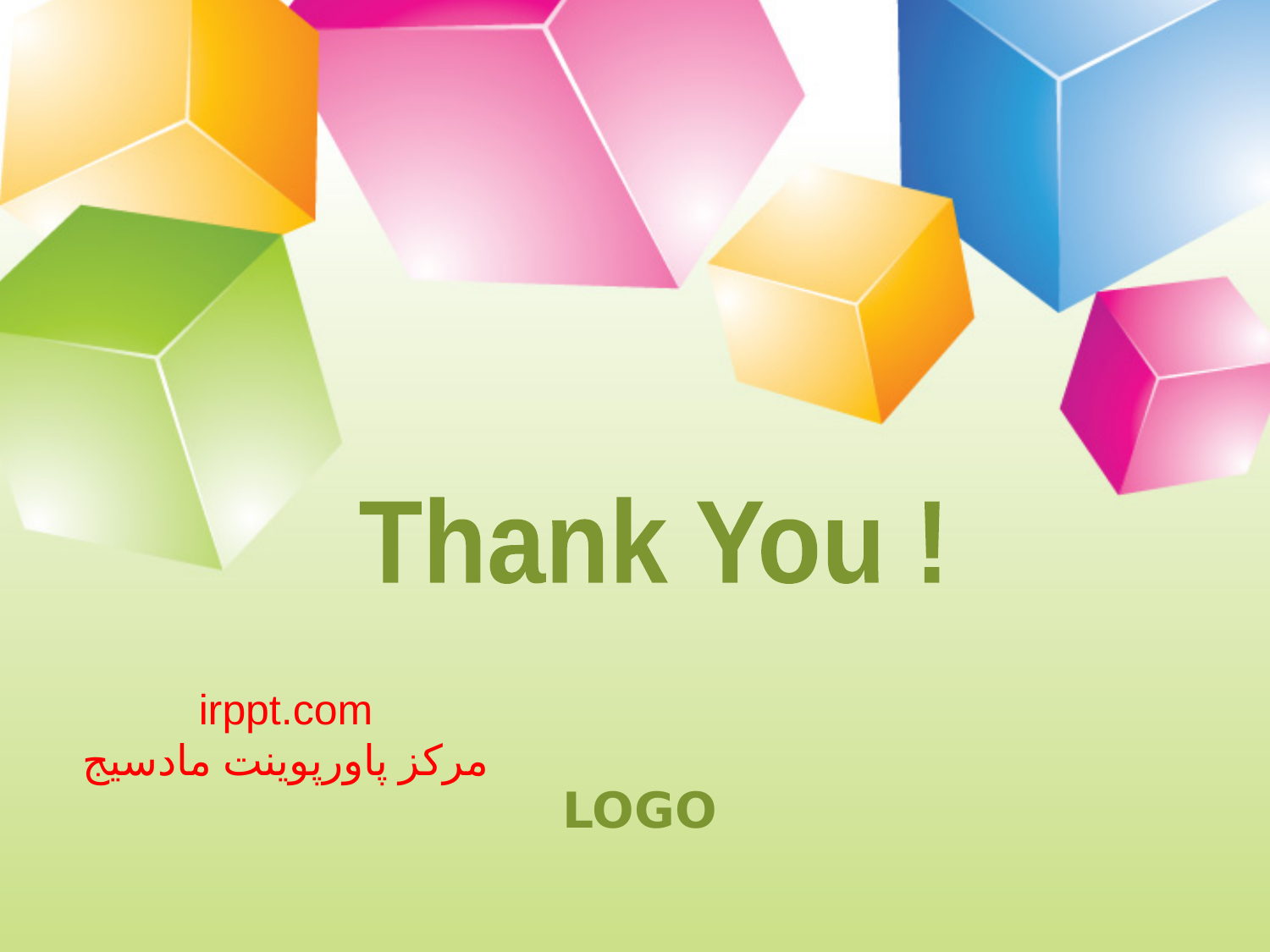

Thank You !
irppt.com
مرکز پاورپوینت مادسیج